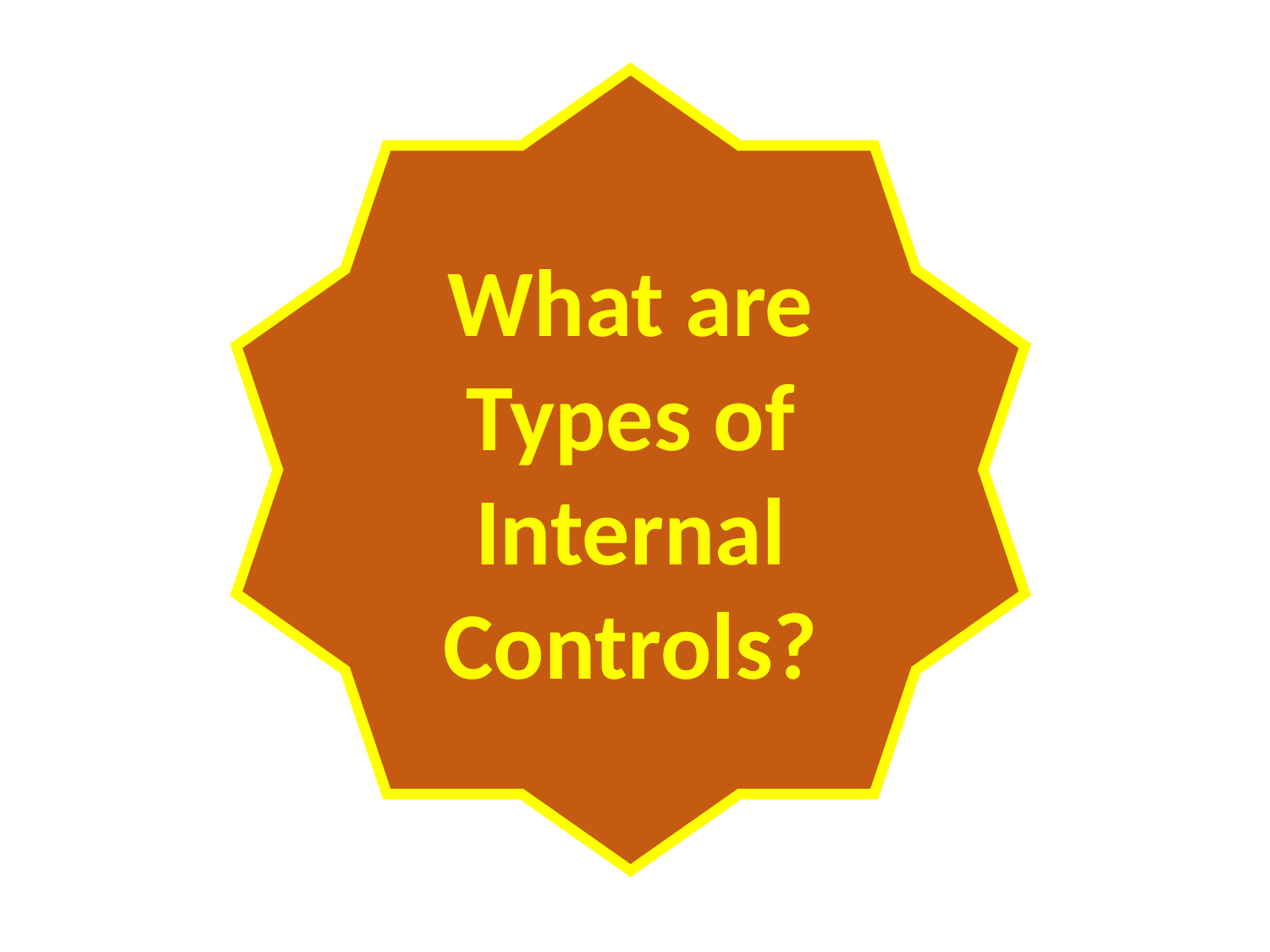

What are Types of Internal Controls?
#